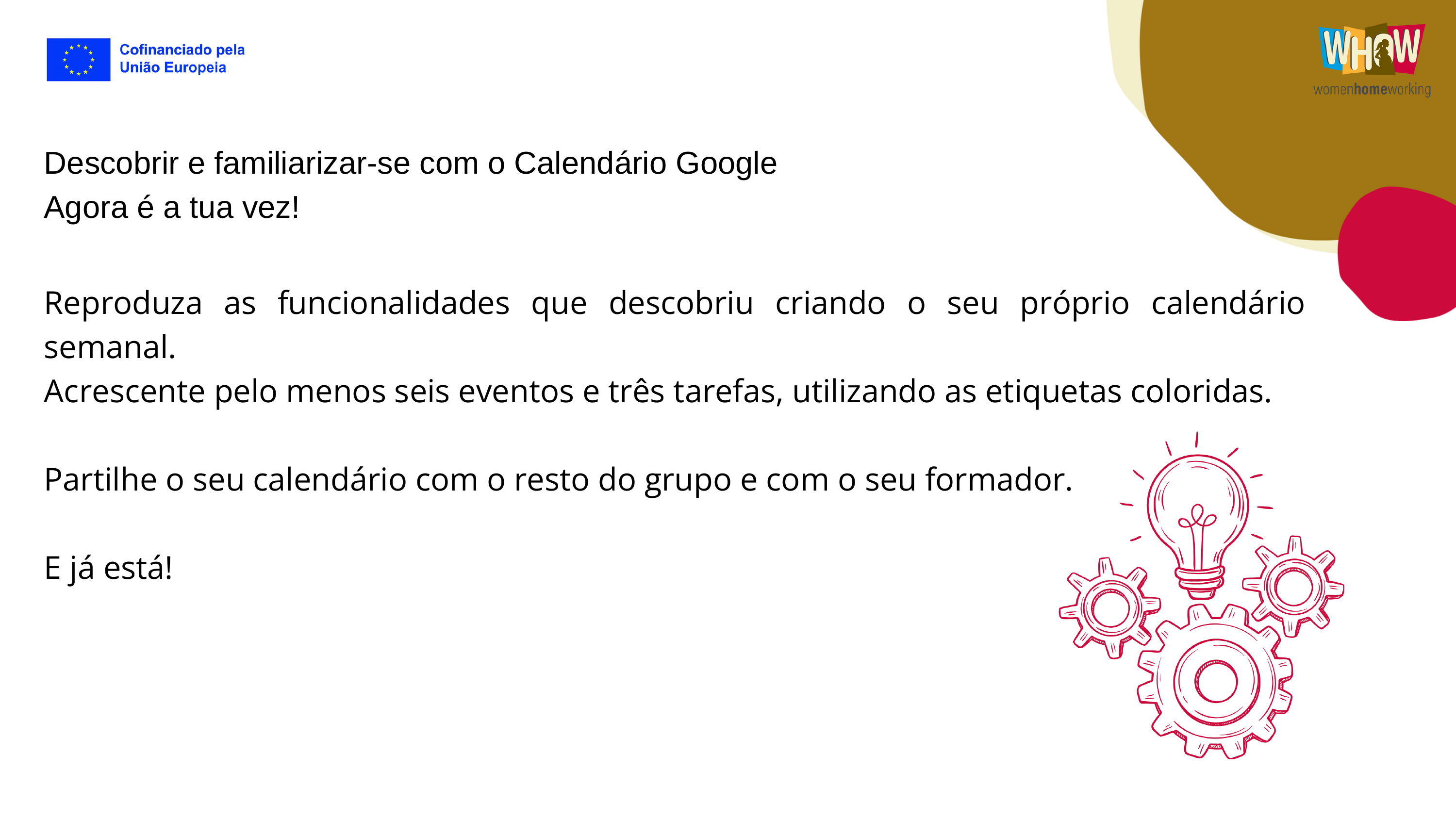

Descobrir e familiarizar-se com o Calendário Google
Agora é a tua vez!
Reproduza as funcionalidades que descobriu criando o seu próprio calendário semanal.
Acrescente pelo menos seis eventos e três tarefas, utilizando as etiquetas coloridas.

Partilhe o seu calendário com o resto do grupo e com o seu formador.

E já está!